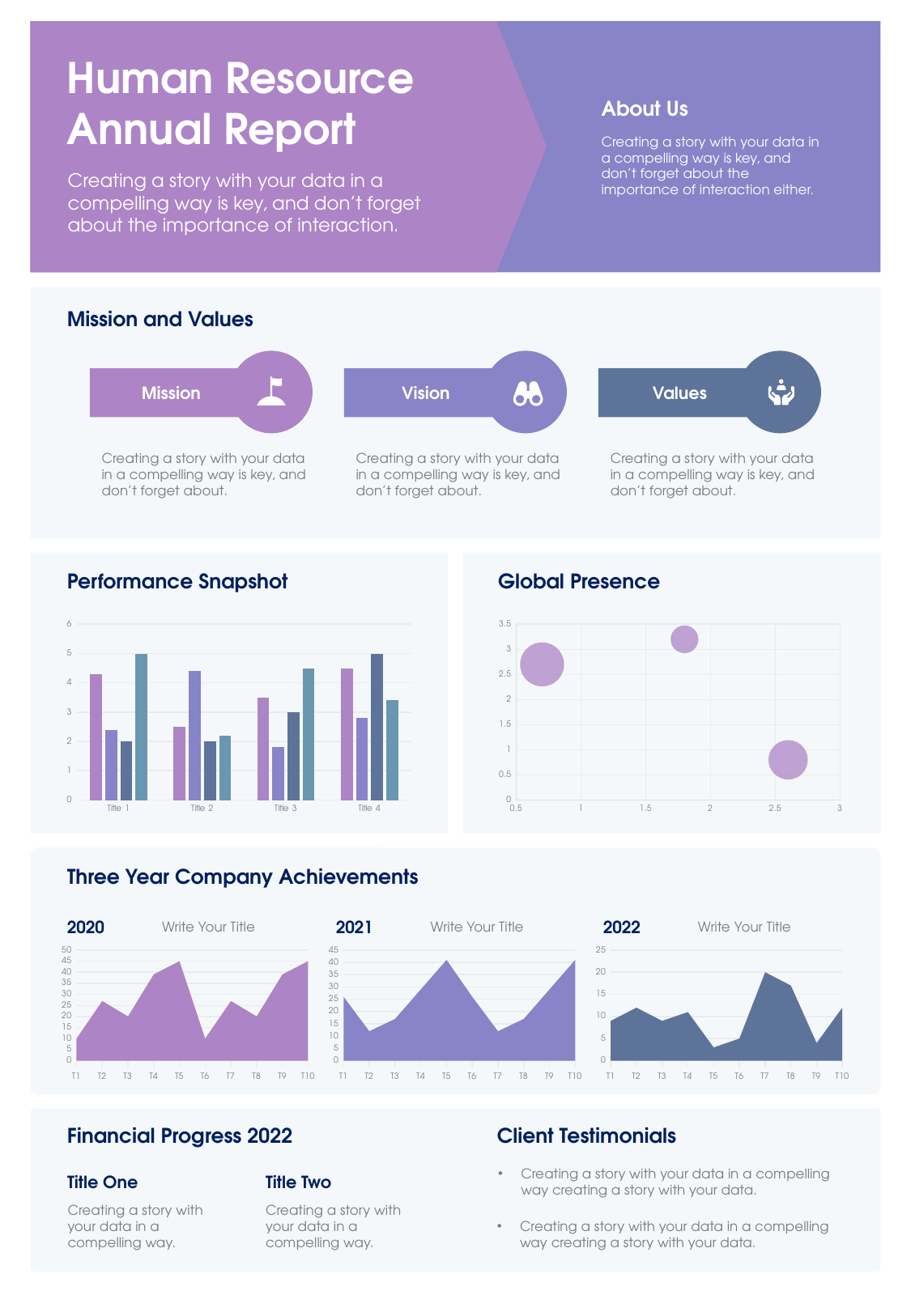

Human Resource Annual Report
About Us
Creating a story with your data in a compelling way is key, and don’t forget about the importance of interaction either.
Creating a story with your data in a compelling way is key, and don’t forget about the importance of interaction.

Mission and Values

Mission
Vision
Values

Creating a story with your data in a compelling way is key, and don’t forget about.
Creating a story with your data in a compelling way is key, and don’t forget about.
Creating a story with your data in a compelling way is key, and don’t forget about.

Performance Snapshot
Global Presence

### Chart

| Category | Series 1 | Series 2 | Series 3 | Series 4 |
|---|---|---|---|---|
| Title 1 | 4.3 | 2.4 | 2.0 | 5.0 |
| Title 2 | 2.5 | 4.4 | 2.0 | 2.2 |
| Title 3 | 3.5 | 1.8 | 3.0 | 4.5 |
| Title 4 | 4.5 | 2.8 | 5.0 | 3.4 |

### Chart

| Category | Your Title |
|---|---|
Three Year Company Achievements
2020
2021
2022
Write Your Title
Write Your Title
Write Your Title

### Chart

| Category | Series 1 |
|---|---|
| T1 | 10.0 |
| T2 | 27.0 |
| T3 | 20.0 |
| T4 | 39.0 |
| T5 | 45.0 |
| T6 | 10.0 |
| T7 | 27.0 |
| T8 | 20.0 |
| T9 | 39.0 |
| T10 | 45.0 |

### Chart

| Category | Series 2 |
|---|---|
| T1 | 26.0 |
| T2 | 12.0 |
| T3 | 17.0 |
| T4 | 29.0 |
| T5 | 41.0 |
| T6 | 26.0 |
| T7 | 12.0 |
| T8 | 17.0 |
| T9 | 29.0 |
| T10 | 41.0 |

### Chart

| Category | Series 3 |
|---|---|
| T1 | 9.0 |
| T2 | 12.0 |
| T3 | 9.0 |
| T4 | 11.0 |
| T5 | 3.0 |
| T6 | 5.0 |
| T7 | 20.0 |
| T8 | 17.0 |
| T9 | 4.0 |
| T10 | 12.0 |
Financial Progress 2022
Client Testimonials
Creating a story with your data in a compelling way creating a story with your data.
Title One
Title Two
Creating a story with your data in a compelling way.
Creating a story with your data in a compelling way.
Creating a story with your data in a compelling way creating a story with your data.